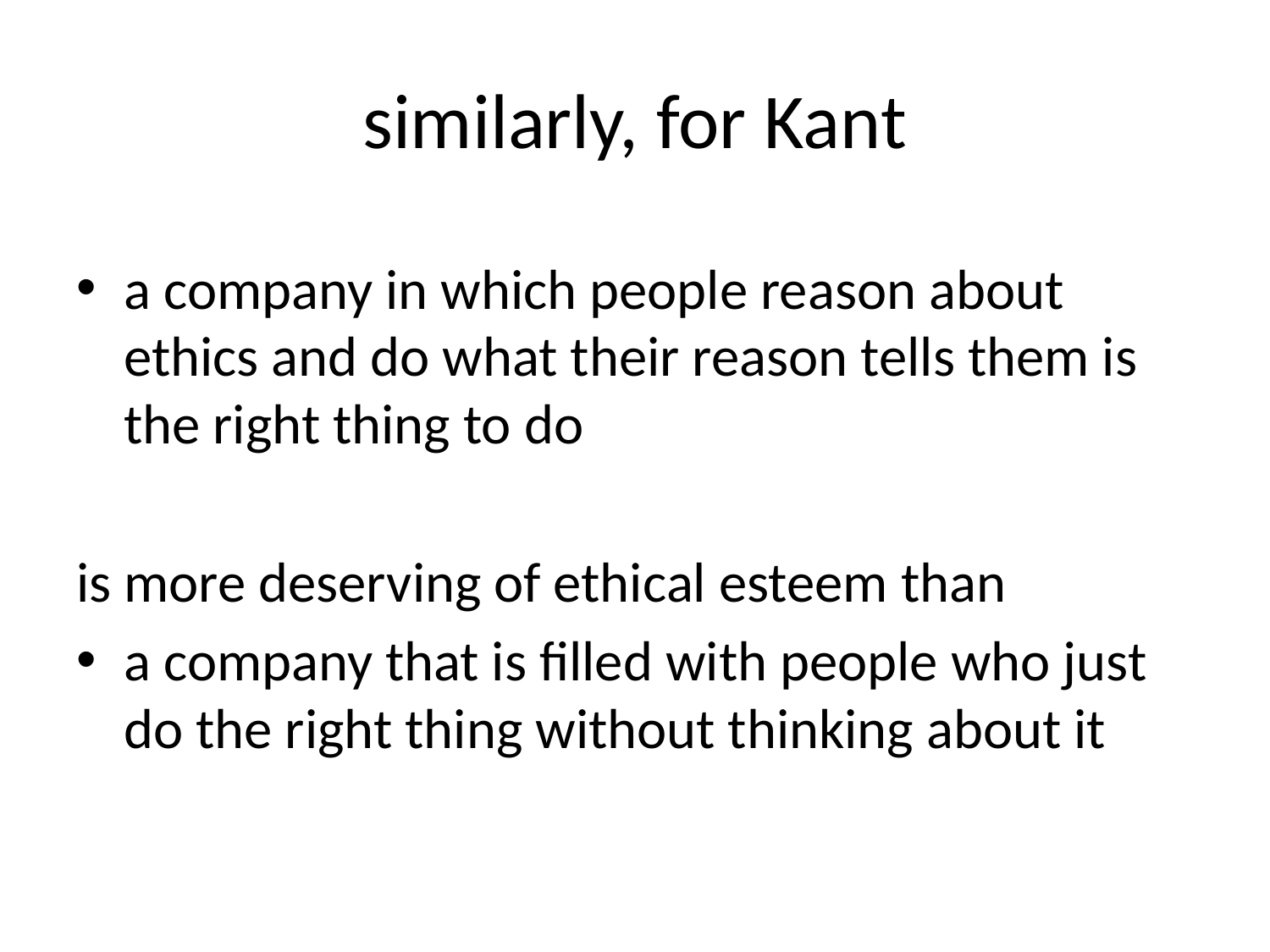

# similarly, for Kant
a company in which people reason about ethics and do what their reason tells them is the right thing to do

is more deserving of ethical esteem than
a company that is filled with people who just do the right thing without thinking about it